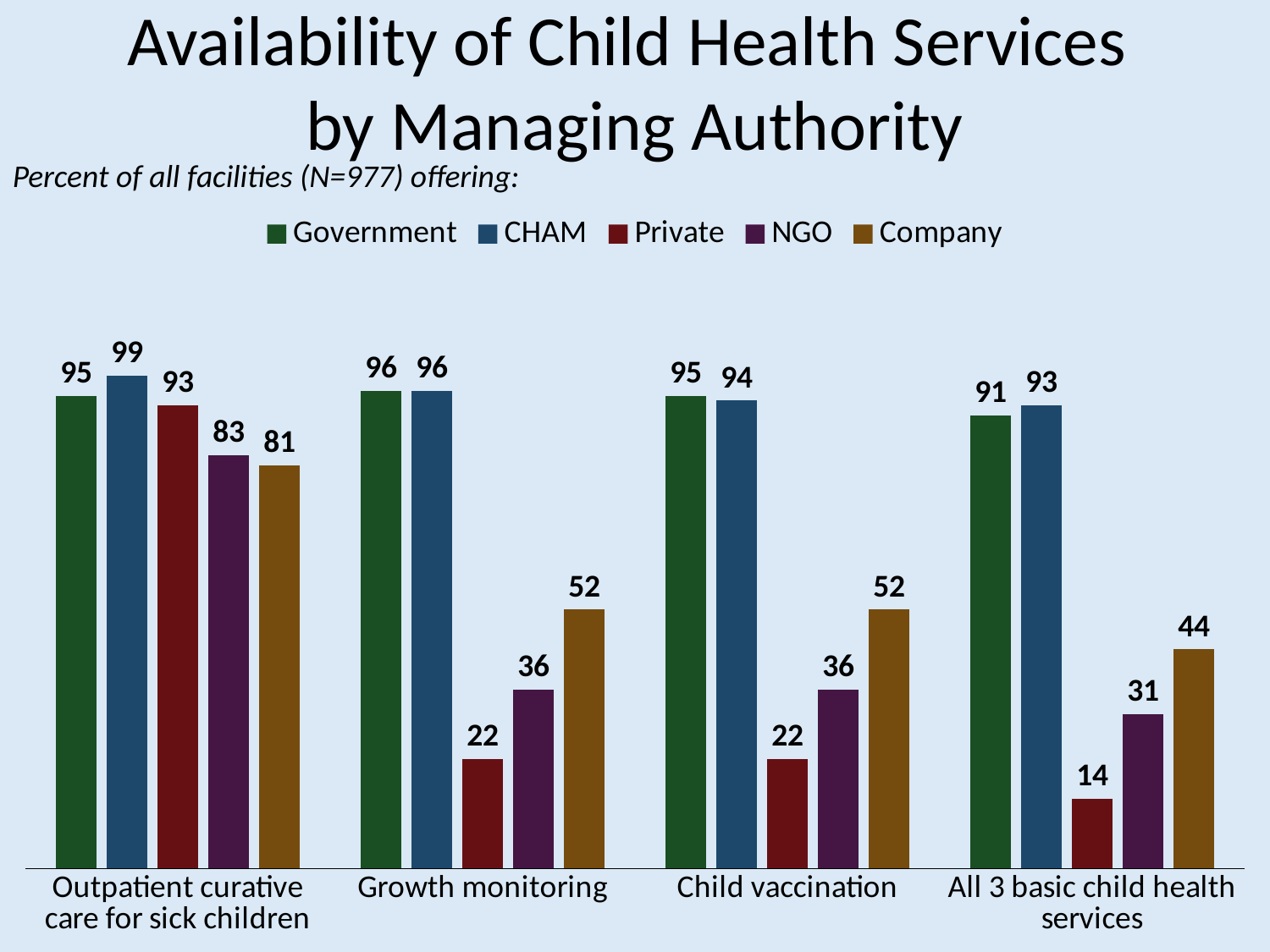

Availability of Child Health Services
by Managing Authority
Percent of all facilities (N=977) offering:

### Chart

| Category | Government | CHAM | Private | NGO | Company |
|---|---|---|---|---|---|
| Outpatient curative care for sick children | 95.0 | 99.0 | 93.0 | 83.0 | 81.0 |
| Growth monitoring | 96.0 | 96.0 | 22.0 | 36.0 | 52.0 |
| Child vaccination | 95.0 | 94.0 | 22.0 | 36.0 | 52.0 |
| All 3 basic child health services | 91.0 | 93.0 | 14.0 | 31.0 | 44.0 |